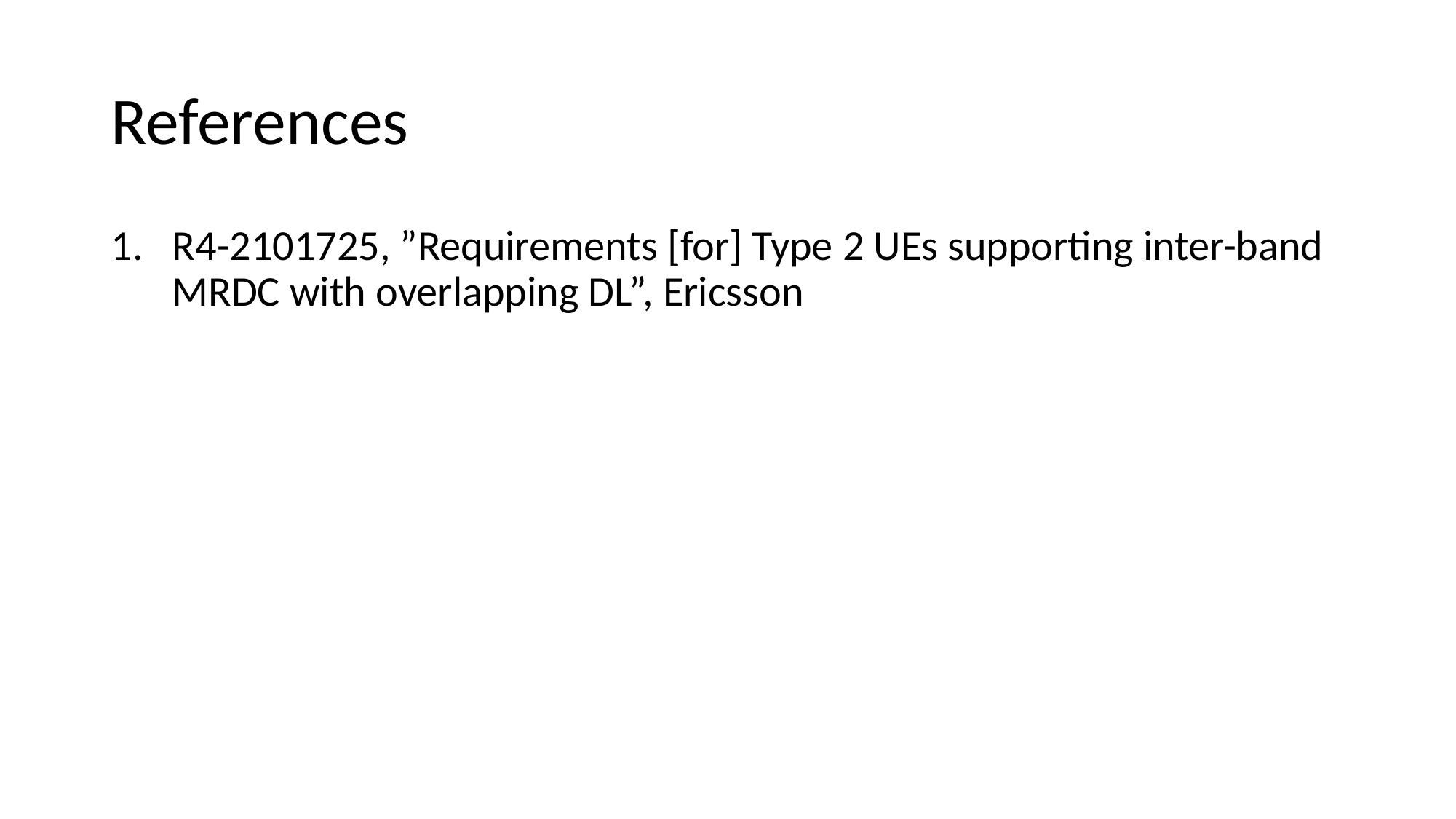

# References
R4-2101725, ”Requirements [for] Type 2 UEs supporting inter-band MRDC with overlapping DL”, Ericsson